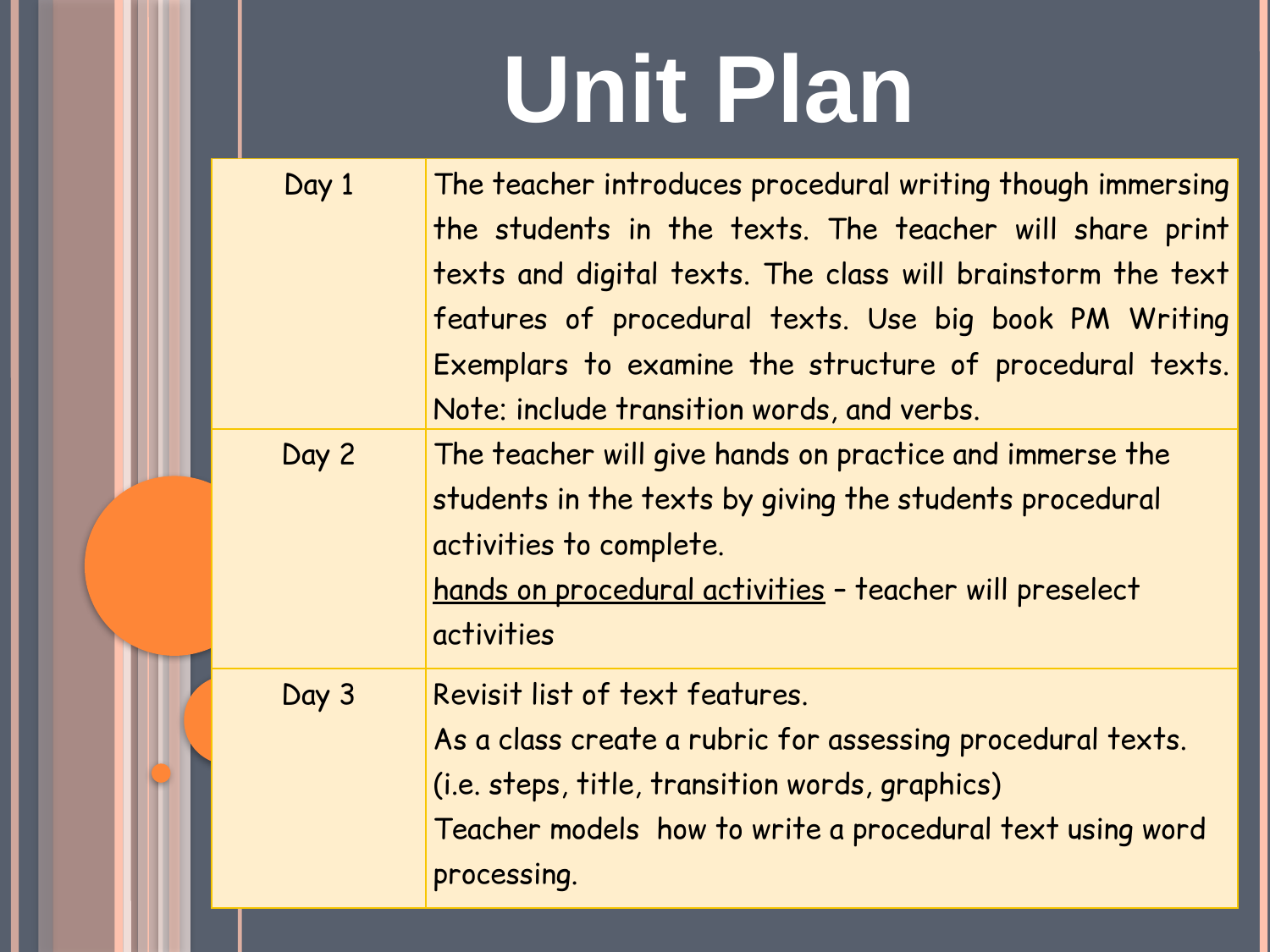

Unit Plan
| Day 1 | The teacher introduces procedural writing though immersing the students in the texts. The teacher will share print texts and digital texts. The class will brainstorm the text features of procedural texts. Use big book PM Writing Exemplars to examine the structure of procedural texts. Note: include transition words, and verbs. |
| --- | --- |
| Day 2 | The teacher will give hands on practice and immerse the students in the texts by giving the students procedural activities to complete. hands on procedural activities – teacher will preselect activities |
| Day 3 | Revisit list of text features. As a class create a rubric for assessing procedural texts. (i.e. steps, title, transition words, graphics) Teacher models how to write a procedural text using word processing. |
#